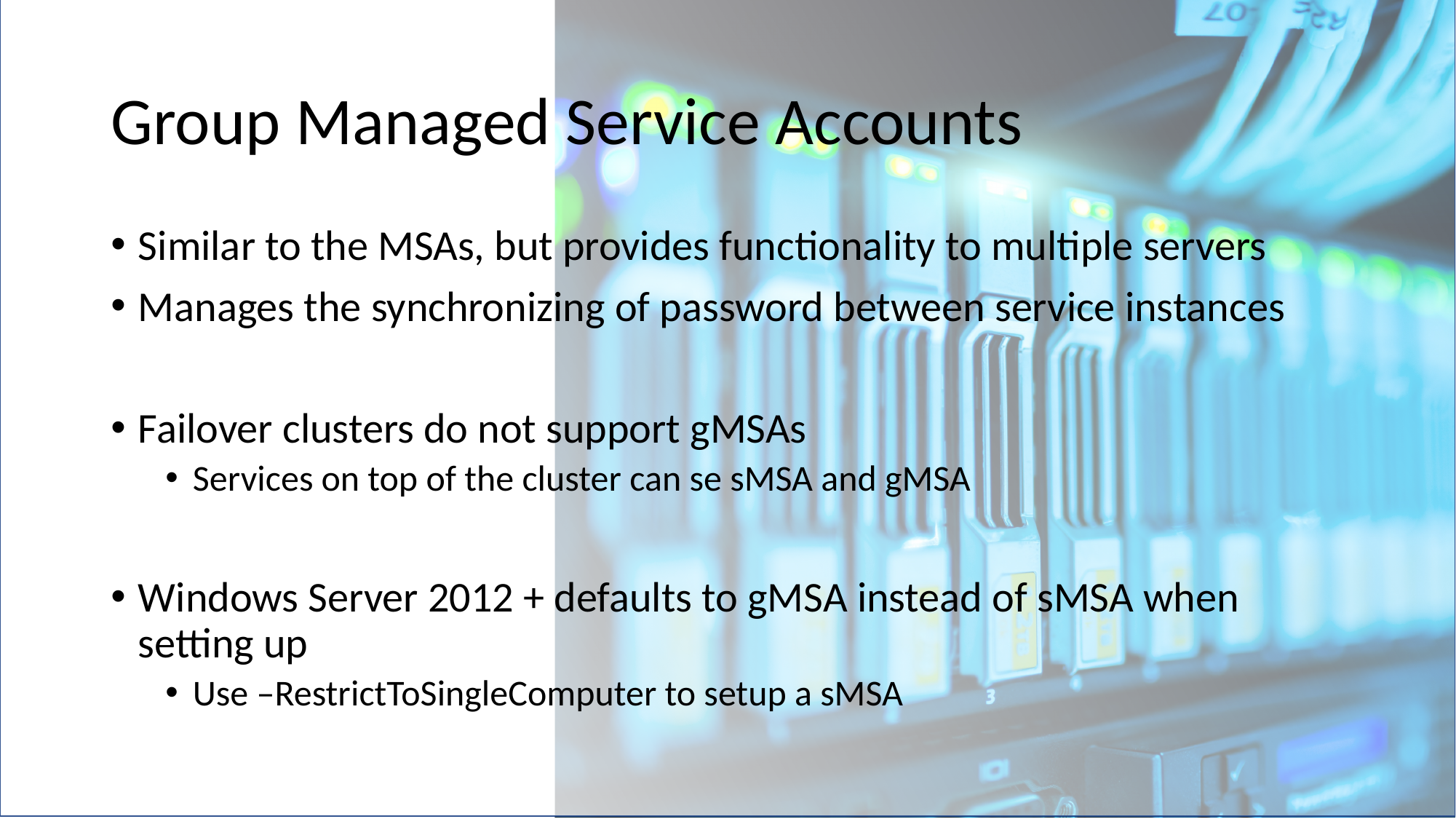

# Group Managed Service Accounts
Similar to the MSAs, but provides functionality to multiple servers
Manages the synchronizing of password between service instances

Failover clusters do not support gMSAs
Services on top of the cluster can se sMSA and gMSA

Windows Server 2012 + defaults to gMSA instead of sMSA when setting up
Use –RestrictToSingleComputer to setup a sMSA